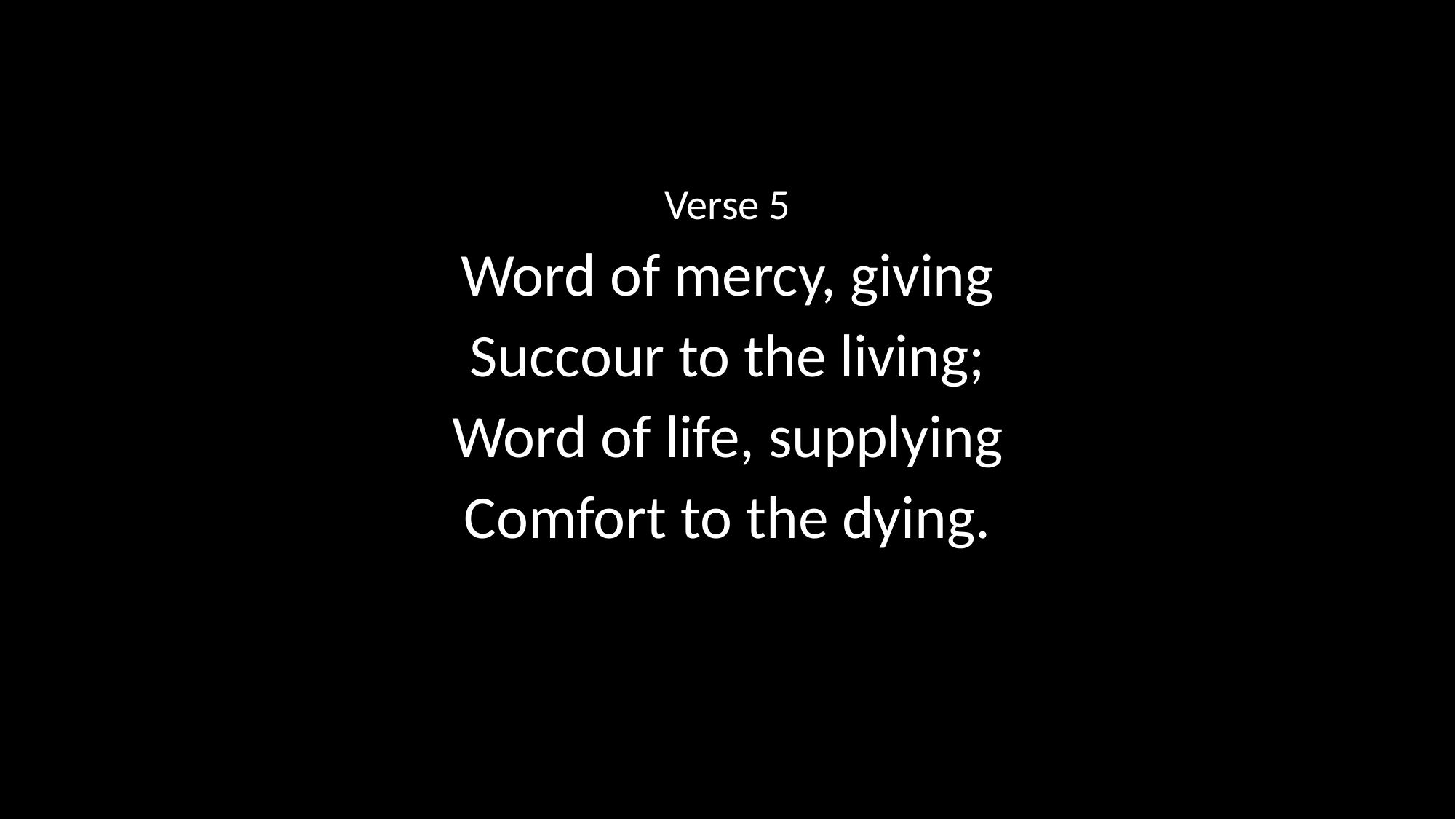

Verse 5
Word of mercy, giving
Succour to the living;
Word of life, supplying
Comfort to the dying.